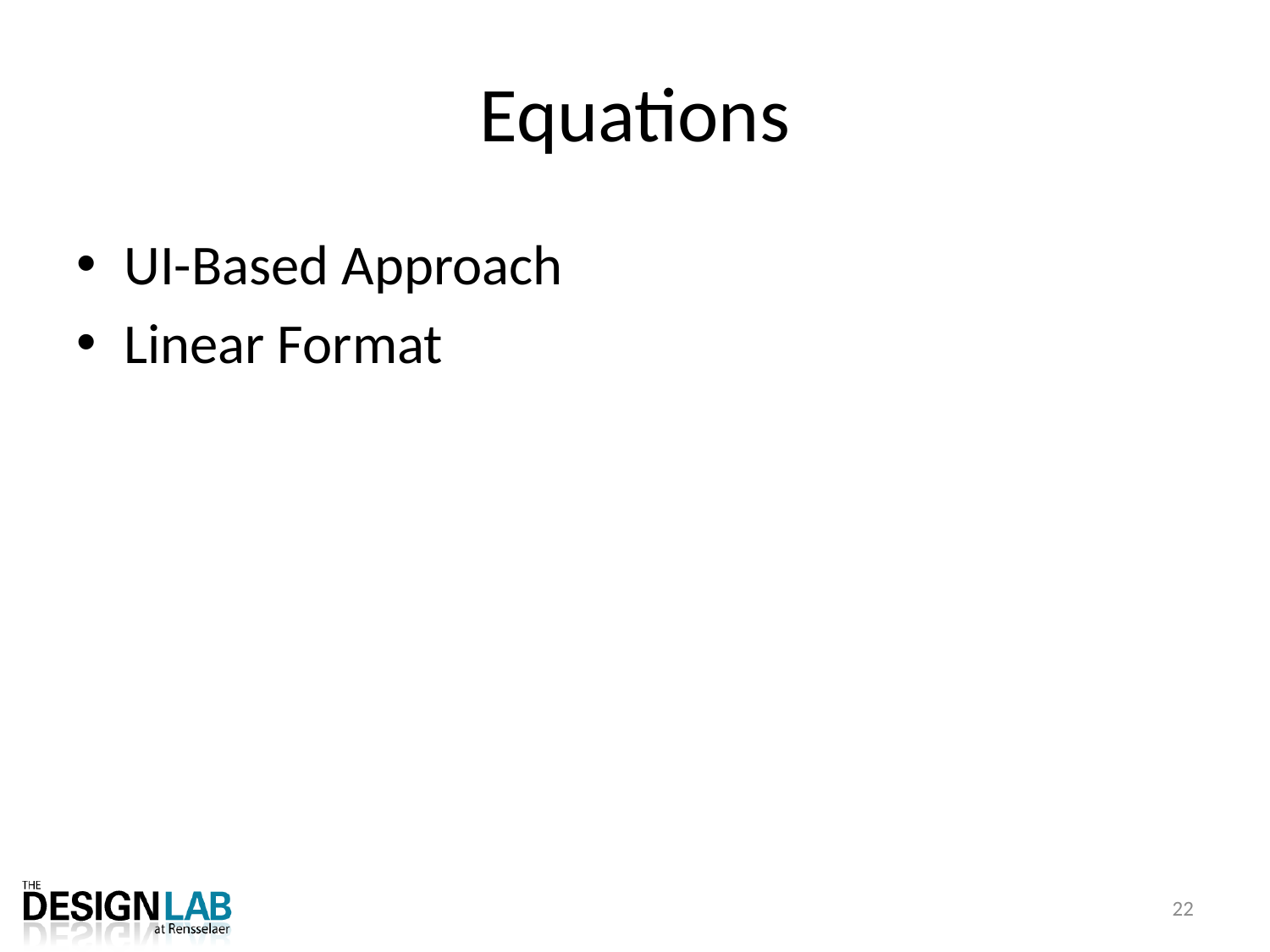

# Equations
UI-Based Approach
Linear Format
22